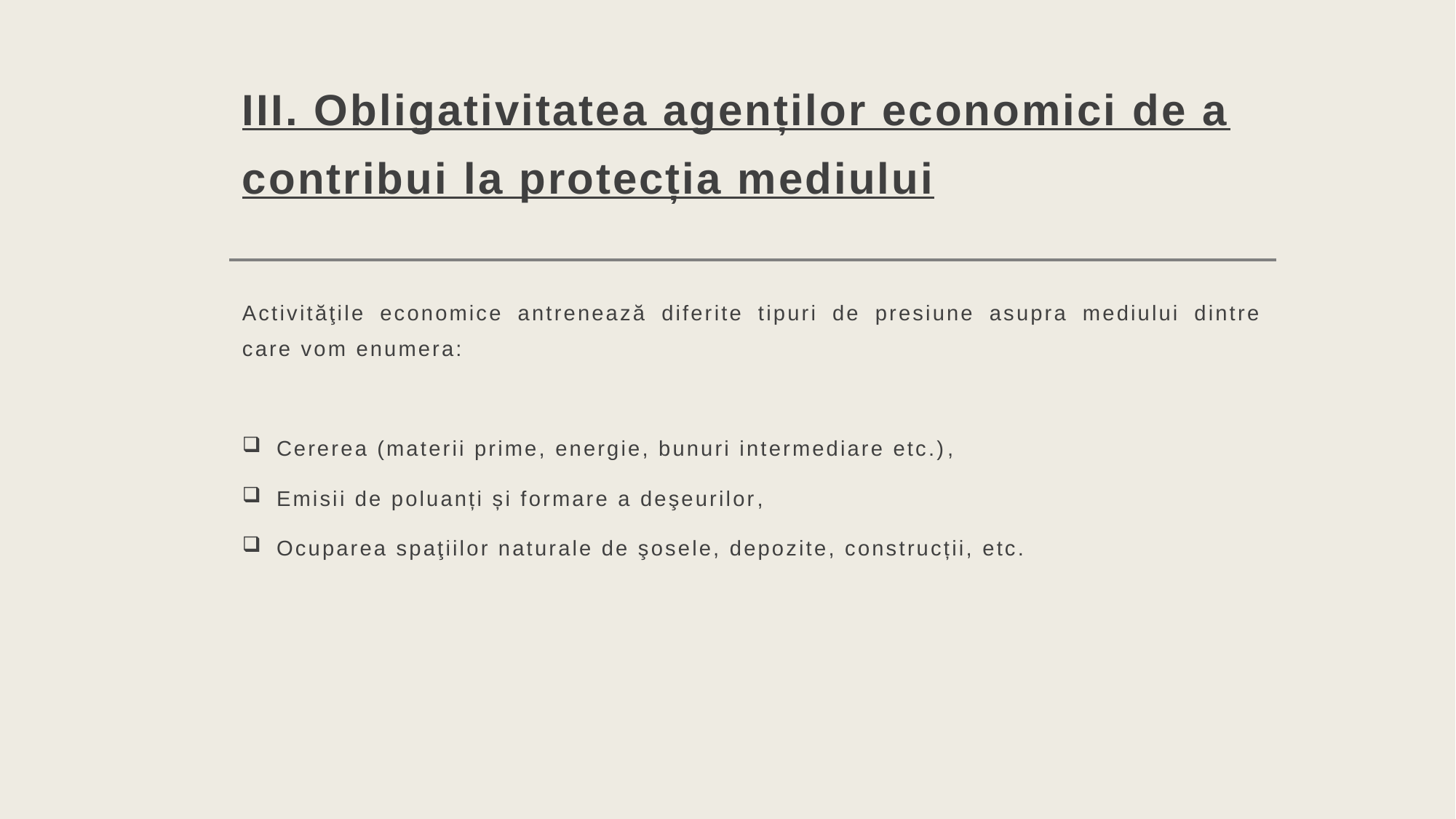

# III. Obligativitatea agenților economici de a contribui la protecția mediului
Activităţile economice antrenează diferite tipuri de presiune asupra mediului dintre care vom enumera:

Cererea (materii prime, energie, bunuri intermediare etc.),
Emisii de poluanți și formare a deşeurilor,
Ocuparea spaţiilor naturale de şosele, depozite, construcții, etc.